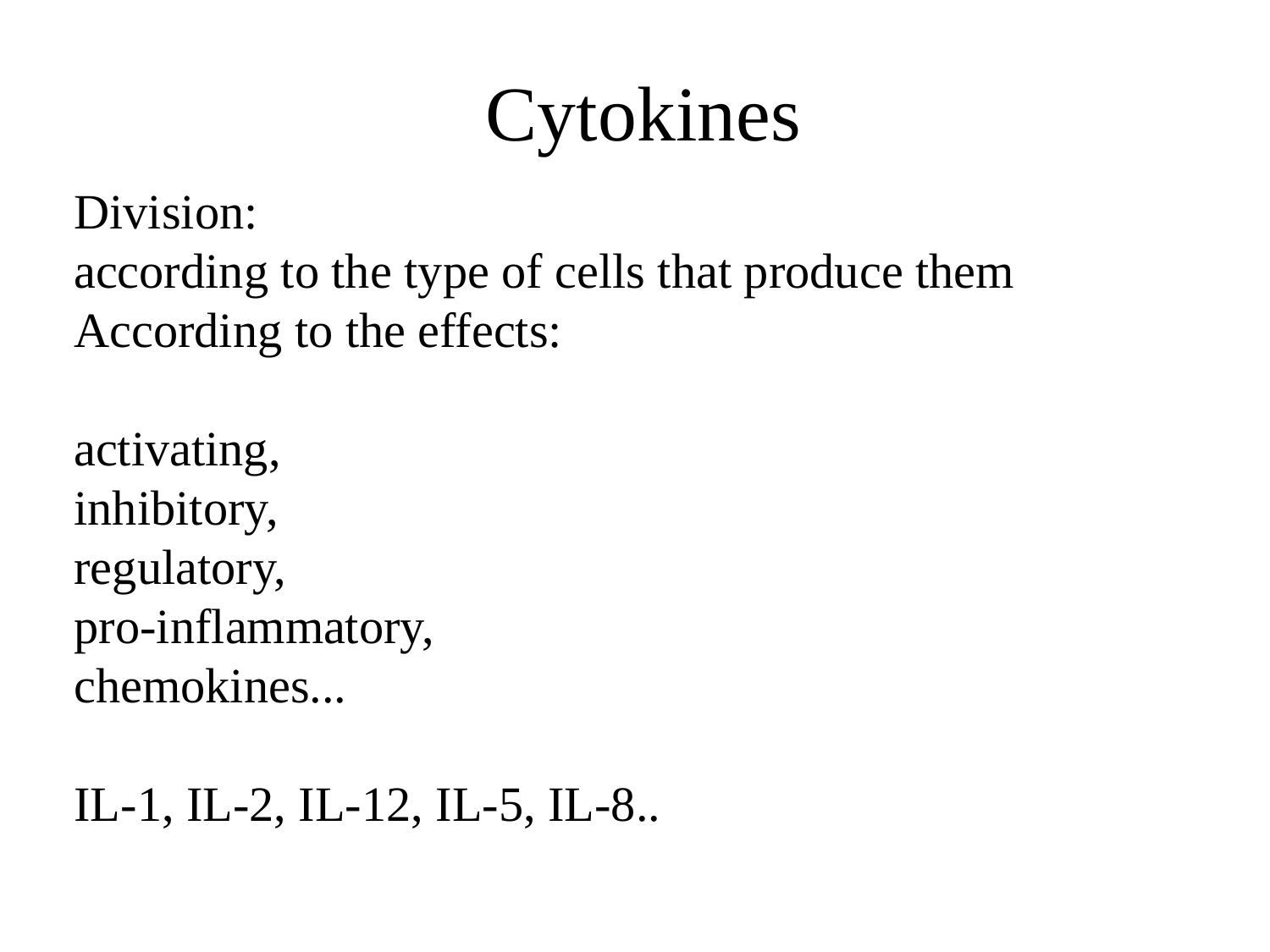

# Cytokines
Division:
according to the type of cells that produce them
According to the effects:

activating,
inhibitory,
regulatory,
pro-inflammatory,
chemokines...

IL-1, IL-2, IL-12, IL-5, IL-8..